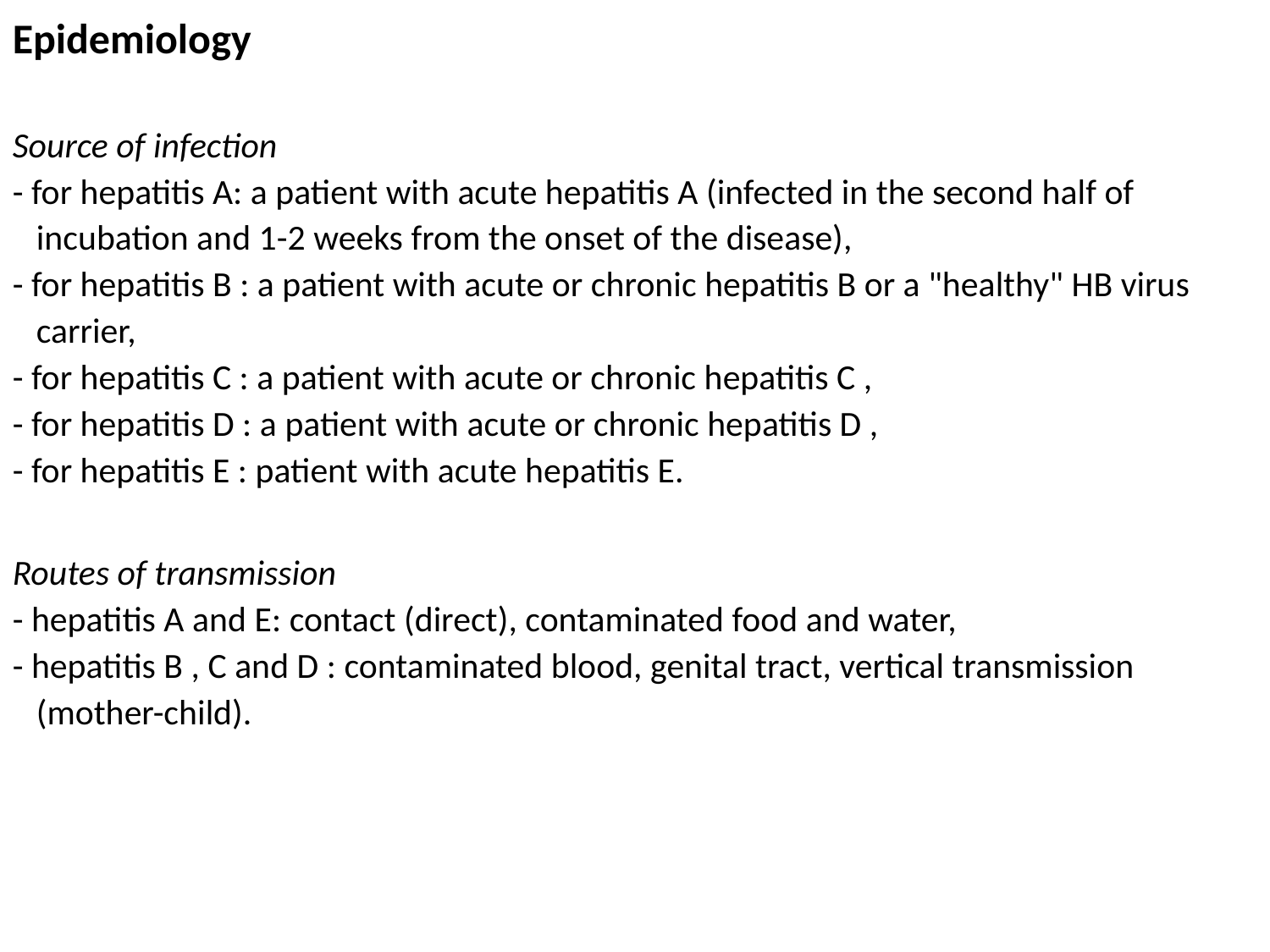

Epidemiology

Source of infection
- for hepatitis A: a patient with acute hepatitis A (infected in the second half of incubation and 1-2 weeks from the onset of the disease),
- for hepatitis B : a patient with acute or chronic hepatitis B or a "healthy" HB virus carrier,
- for hepatitis C : a patient with acute or chronic hepatitis C ,
- for hepatitis D : a patient with acute or chronic hepatitis D ,
- for hepatitis E : patient with acute hepatitis E.

Routes of transmission
- hepatitis A and E: contact (direct), contaminated food and water,
- hepatitis B , C and D : contaminated blood, genital tract, vertical transmission (mother-child).